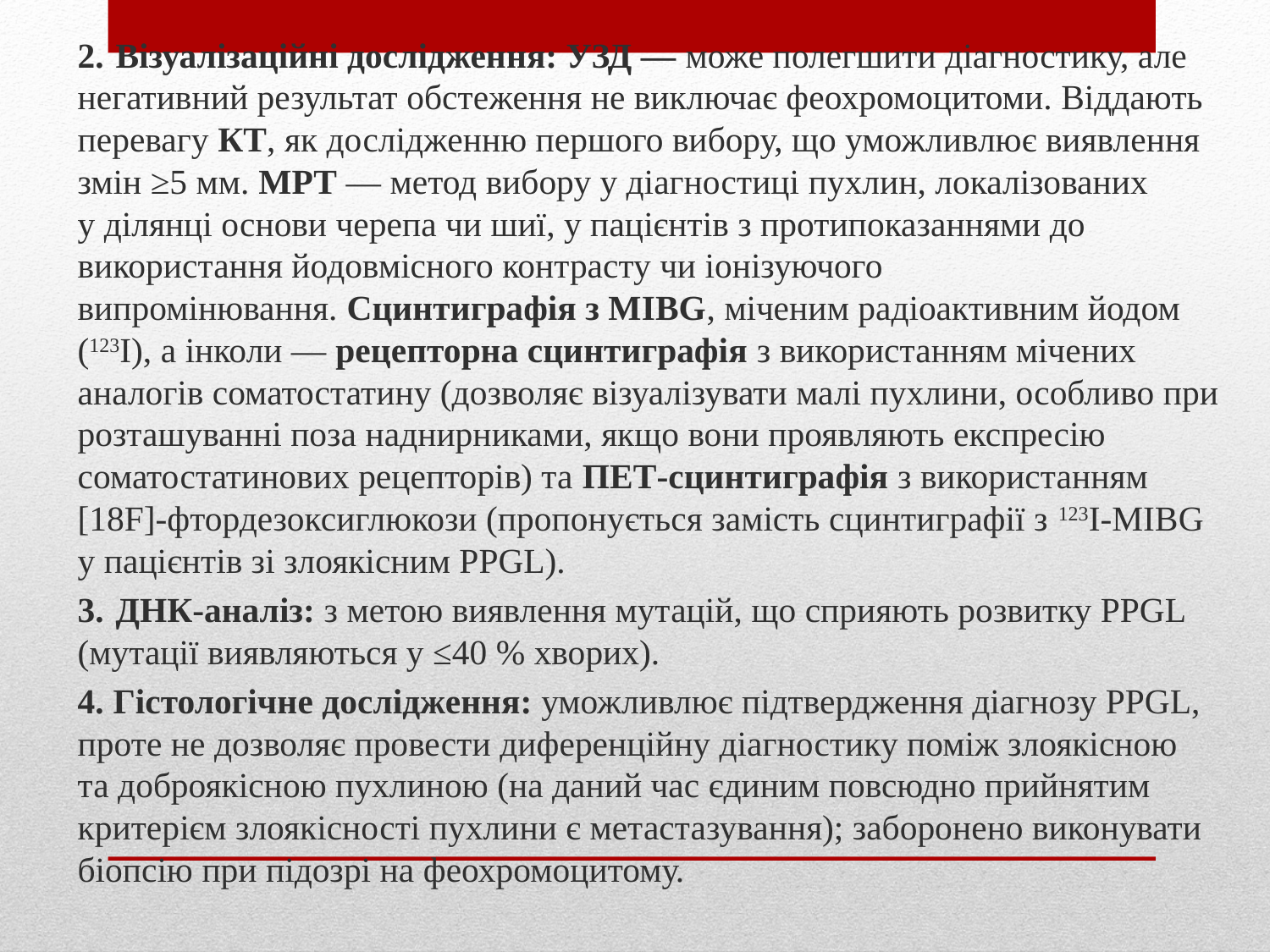

2. Візуалізаційні дослідження: УЗД — може полегшити діагностику, але негативний результат обстеження не виключає феохромоцитоми. Віддають перевагу КТ, як дослідженню першого вибору, що уможливлює виявлення змін ≥5 мм. МРТ — метод вибору у діагностиці пухлин, локалізованих у ділянці основи черепа чи шиї, у пацієнтів з протипоказаннями до використання йодовмісного контрасту чи іонізуючого випромінювання. Сцинтиграфія з MIBG, міченим радіоактивним йодом (123І), а інколи — рецепторна сцинтиграфія з використанням мічених аналогів соматостатину (дозволяє візуалізувати малі пухлини, особливо при розташуванні поза наднирниками, якщо вони проявляють експресію соматостатинових рецепторів) та ПЕТ-сцинтиграфія з використанням [18F]-фтордезоксиглюкози (пропонується замість сцинтиграфії з 123І-MIBG у пацієнтів зі злоякісним PPGL).
3. ДНК-аналіз: з метою виявлення мутацій, що сприяють розвитку PPGL (мутації виявляються у ≤40 % хворих).
4. Гістологічне дослідження: уможливлює підтвердження діагнозу PPGL, проте не дозволяє провести диференційну діагностику поміж злоякісною та доброякісною пухлиною (на даний час єдиним повсюдно прийнятим критерієм злоякісності пухлини є метастазування); заборонено виконувати біопсію при підозрі на феохромоцитому.